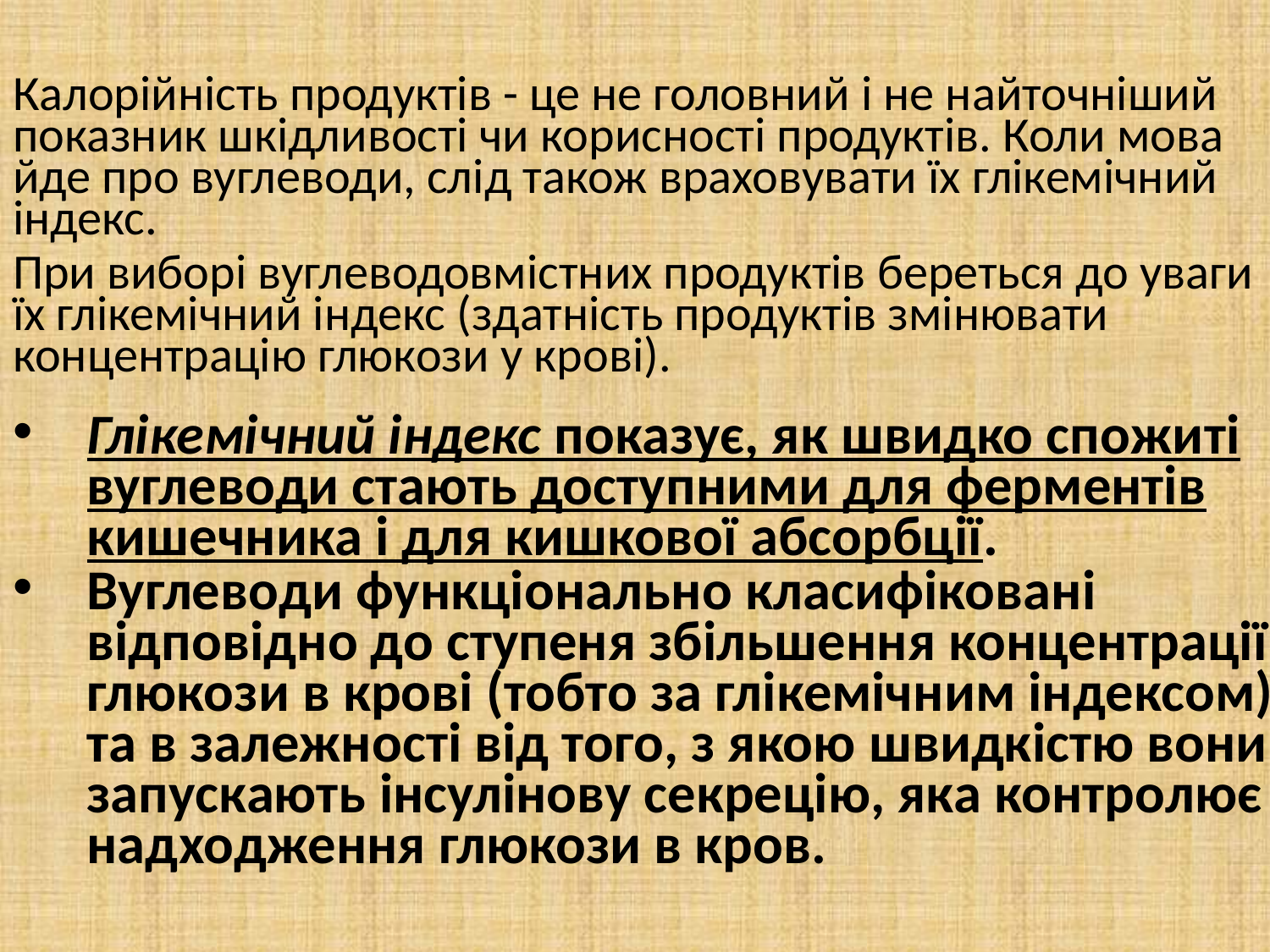

Калорійність продуктів - це не головний і не найточніший показник шкідливості чи корисності продуктів. Коли мова йде про вуглеводи, слід також враховувати їх глікемічний індекс.
При виборі вуглеводовмістних продуктів береться до уваги їх глікемічний індекс (здатність продуктів змінювати концентрацію глюкози у крові).
Глікемічний індекс показує, як швидко спожиті вуглеводи стають доступними для ферментів кишечника і для кишкової абсорбції.
Вуглеводи функціонально класифіковані відповідно до ступеня збільшення концентрації глюкози в крові (тобто за глікемічним індексом) та в залежності від того, з якою швидкістю вони запускають інсулінову секрецію, яка контролює надходження глюкози в кров.